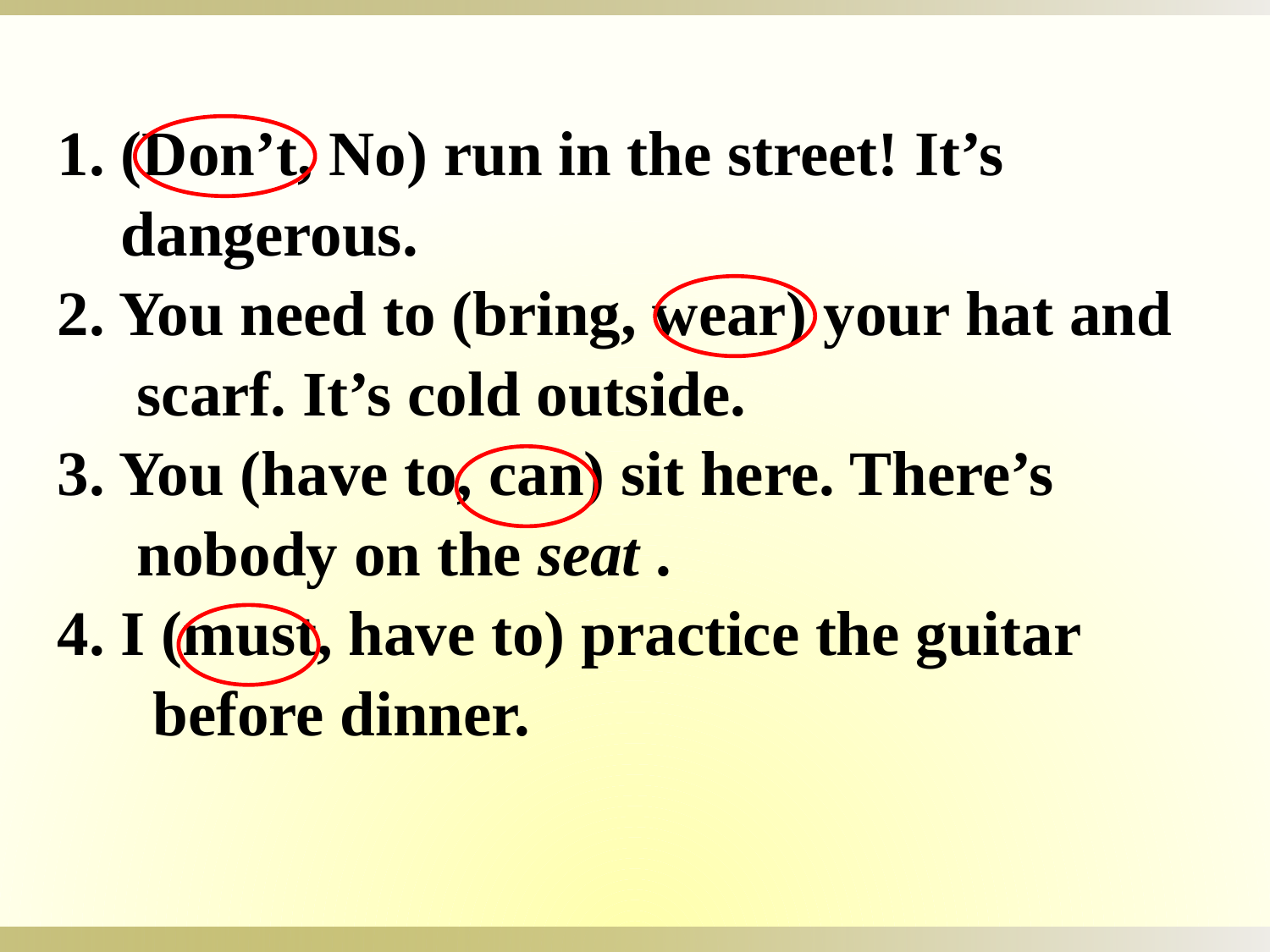

1. (Don’t, No) run in the street! It’s
    dangerous.
2. You need to (bring, wear) your hat and
     scarf. It’s cold outside.
3. You (have to, can) sit here. There’s
     nobody on the seat .
4. I (must, have to) practice the guitar before dinner.